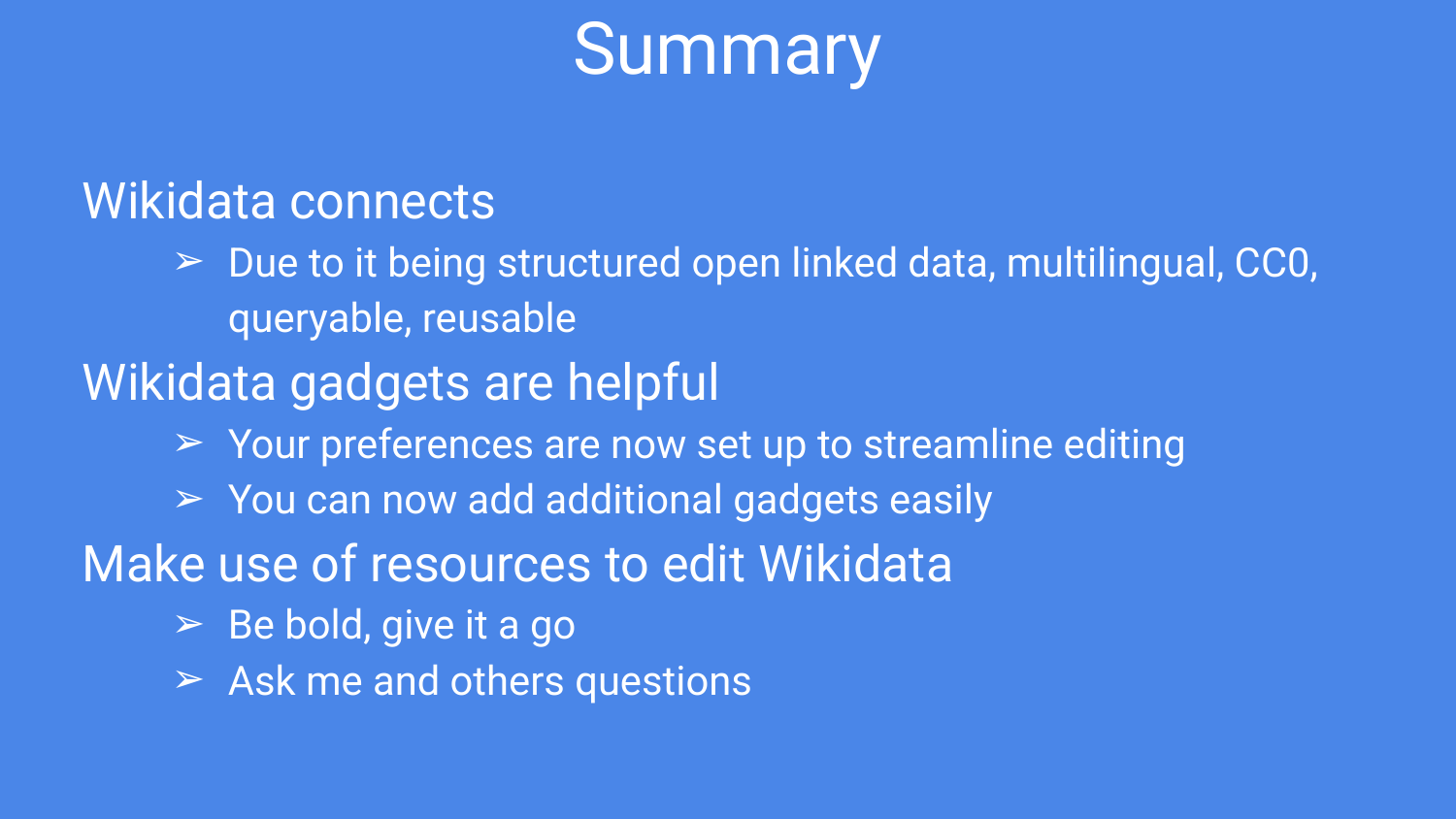

# Summary
Wikidata connects
Due to it being structured open linked data, multilingual, CC0, queryable, reusable
Wikidata gadgets are helpful
Your preferences are now set up to streamline editing
You can now add additional gadgets easily
Make use of resources to edit Wikidata
Be bold, give it a go
Ask me and others questions